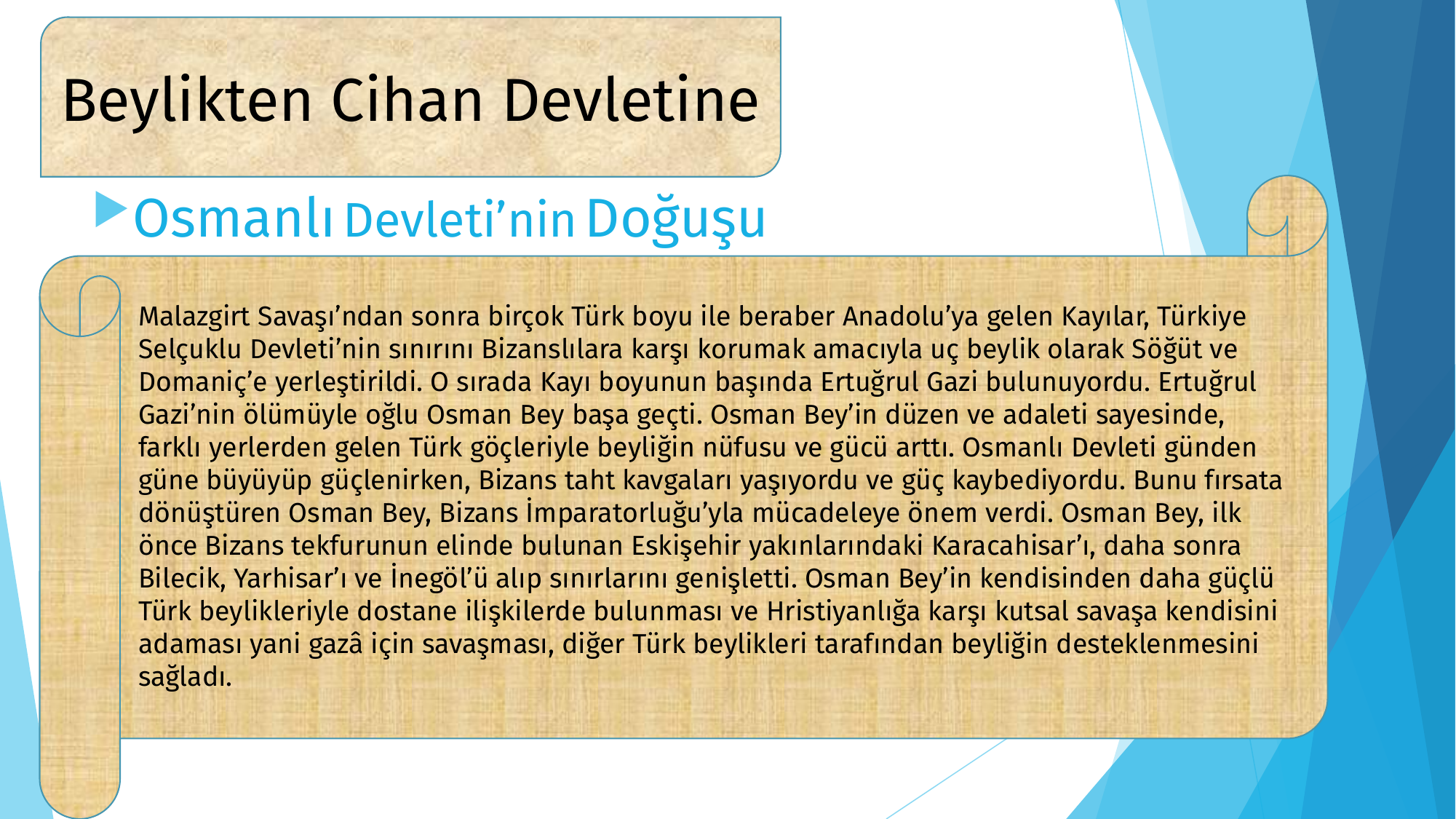

Beylikten Cihan Devletine

Osmanlı Devleti’nin Doğuşu

Malazgirt Savaşı’ndan sonra birçok Türk boyu ile beraber Anadolu’ya gelen Kayılar, Türkiye
Selçuklu Devleti’nin sınırını Bizanslılara karşı korumak amacıyla uç beylik olarak Söğüt ve
Domaniç’e yerleştirildi. O sırada Kayı boyunun başında Ertuğrul Gazi bulunuyordu. Ertuğrul
Gazi’nin ölümüyle oğlu Osman Bey başa geçti. Osman Bey’in düzen ve adaleti sayesinde,
farklı yerlerden gelen Türk göçleriyle beyliğin nüfusu ve gücü arttı. Osmanlı Devleti günden
güne büyüyüp güçlenirken, Bizans taht kavgaları yaşıyordu ve güç kaybediyordu. Bunu fırsata
dönüştüren Osman Bey, Bizans İmparatorluğu’yla mücadeleye önem verdi. Osman Bey, ilk
önce Bizans tekfurunun elinde bulunan Eskişehir yakınlarındaki Karacahisar’ı, daha sonra
Bilecik, Yarhisar’ı ve İnegöl’ü alıp sınırlarını genişletti. Osman Bey’in kendisinden daha güçlü
Türk beylikleriyle dostane ilişkilerde bulunması ve Hristiyanlığa karşı kutsal savaşa kendisini
adaması yani gazâ için savaşması, diğer Türk beylikleri tarafından beyliğin desteklenmesini
sağladı.